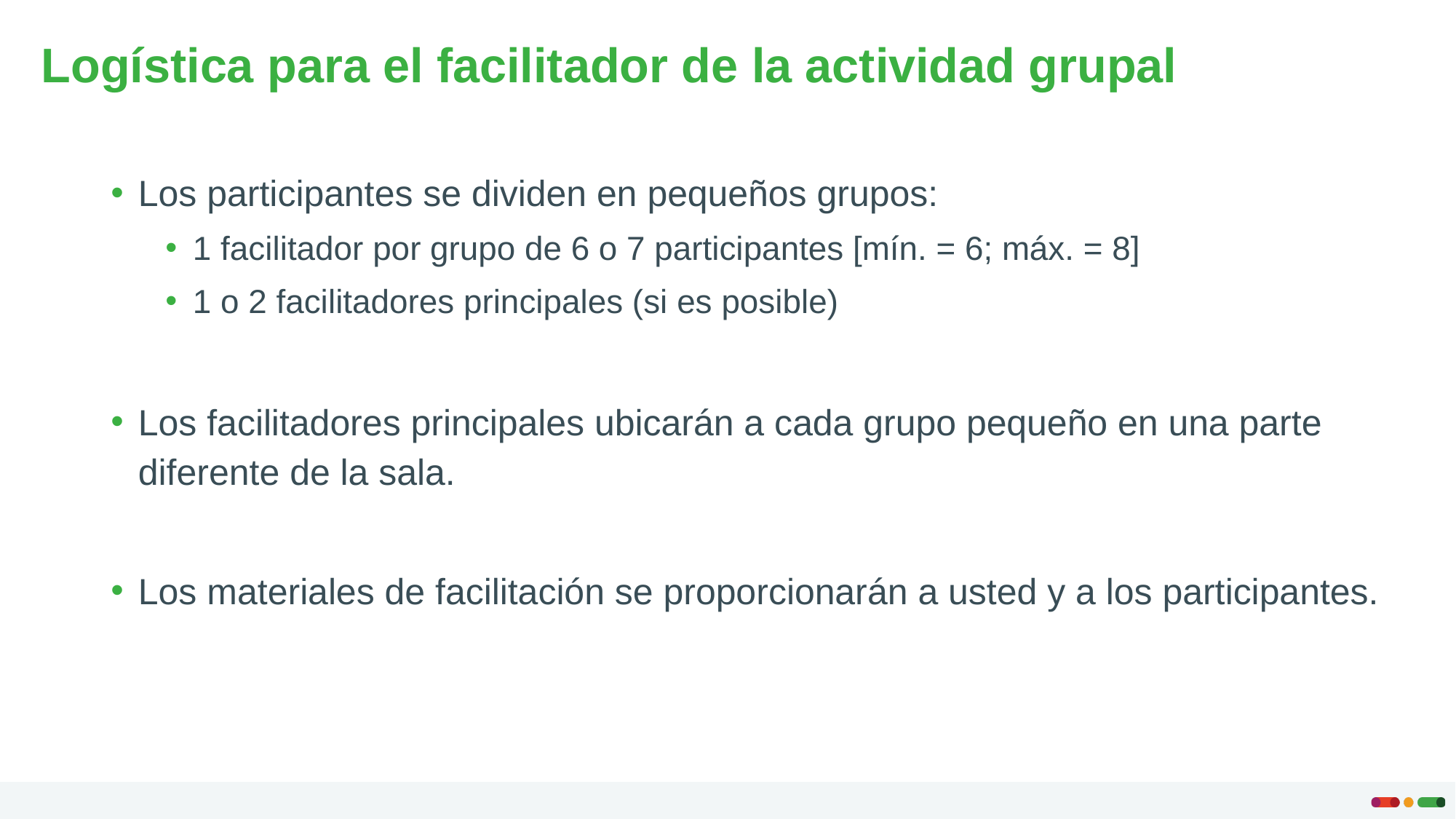

# Logística para el facilitador de la actividad grupal
Los participantes se dividen en pequeños grupos:
1 facilitador por grupo de 6 o 7 participantes [mín. = 6; máx. = 8]
1 o 2 facilitadores principales (si es posible)

Los facilitadores principales ubicarán a cada grupo pequeño en una parte diferente de la sala.

Los materiales de facilitación se proporcionarán a usted y a los participantes.